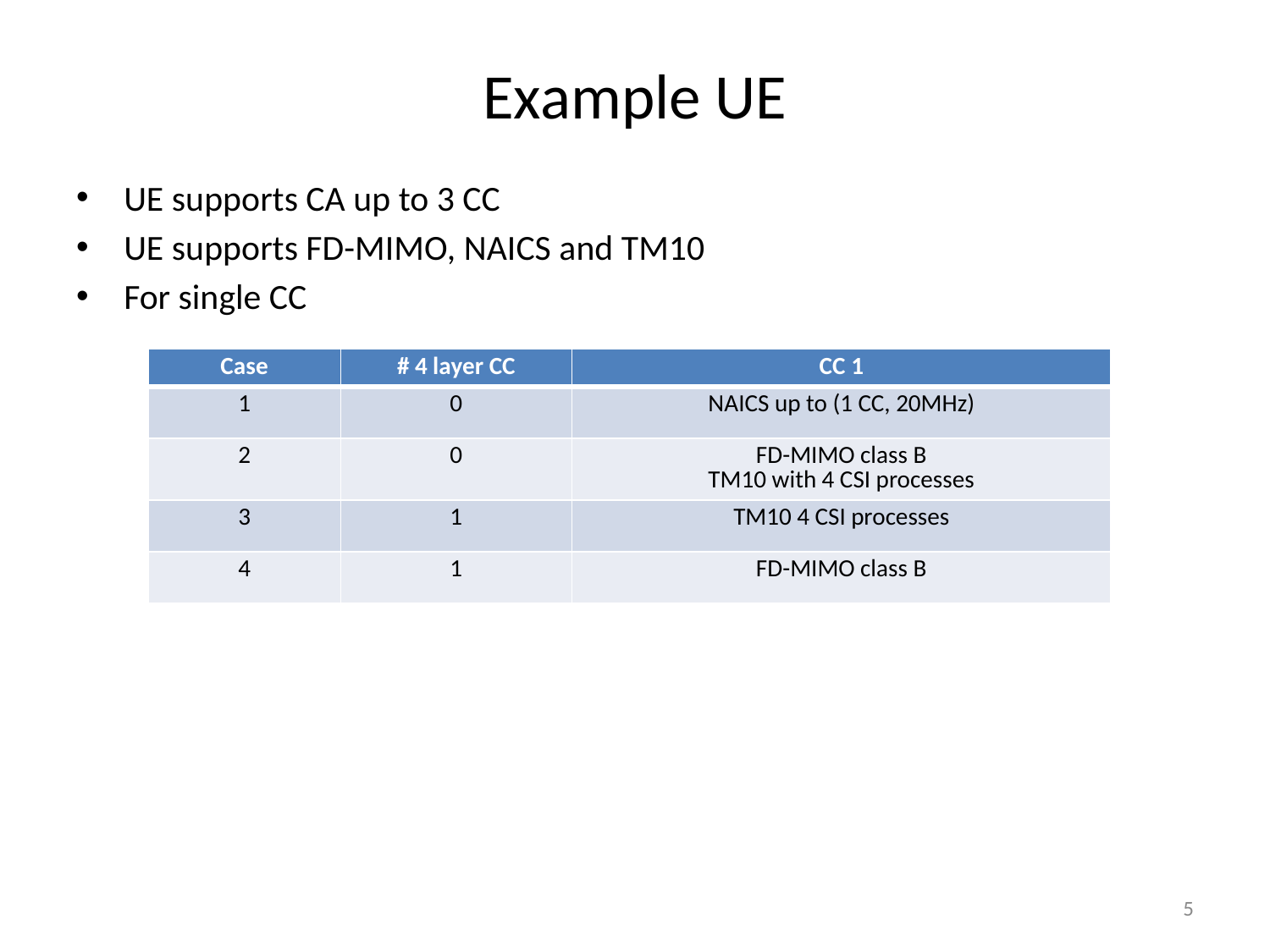

# Example UE
UE supports CA up to 3 CC
UE supports FD-MIMO, NAICS and TM10
For single CC

| Case | # 4 layer CC | CC 1 |
| --- | --- | --- |
| 1 | 0 | NAICS up to (1 CC, 20MHz) |
| 2 | 0 | FD-MIMO class B TM10 with 4 CSI processes |
| 3 | 1 | TM10 4 CSI processes |
| 4 | 1 | FD-MIMO class B |
5